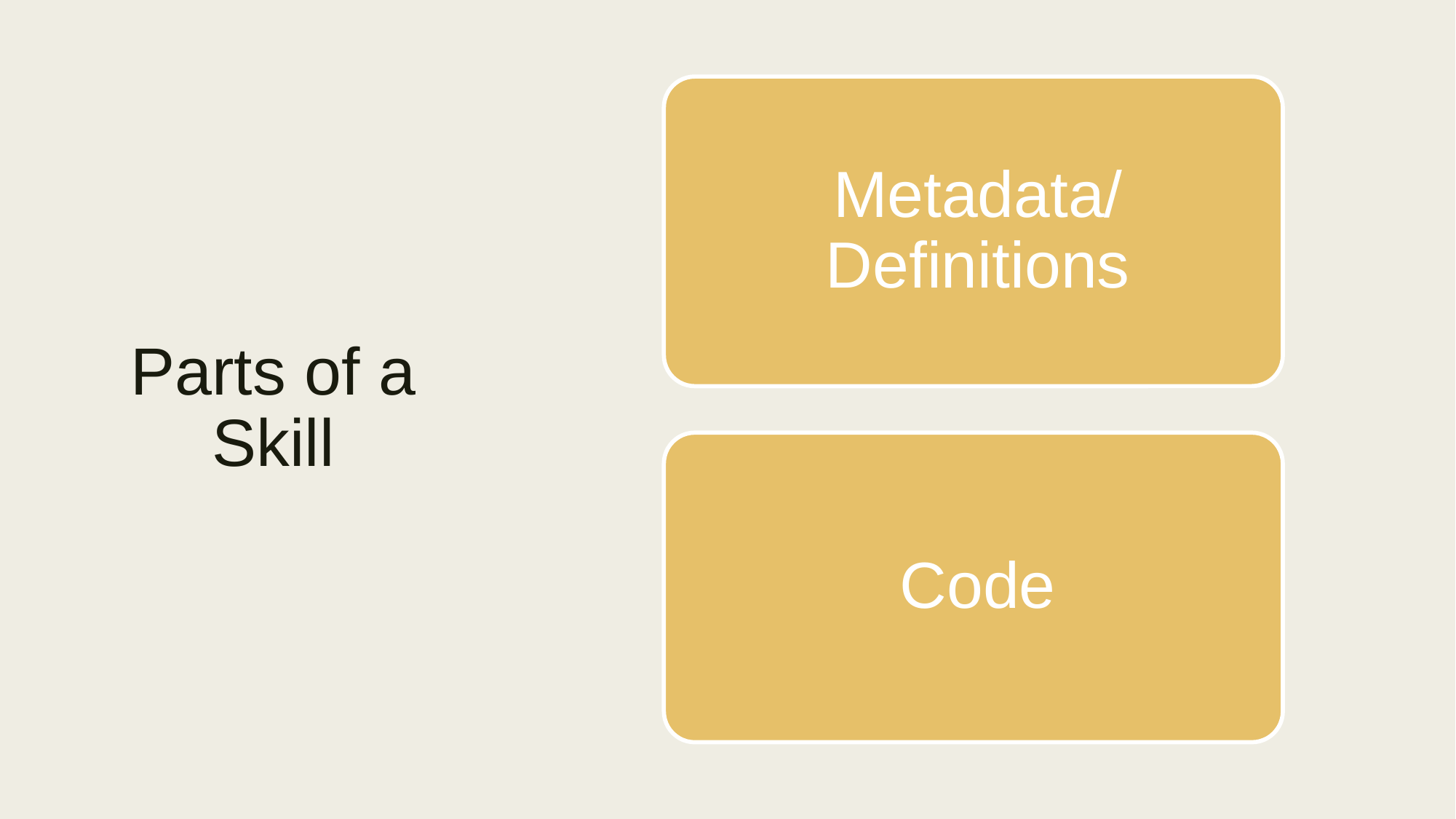

# Parts of a Skill
Metadata/Definitions
Code